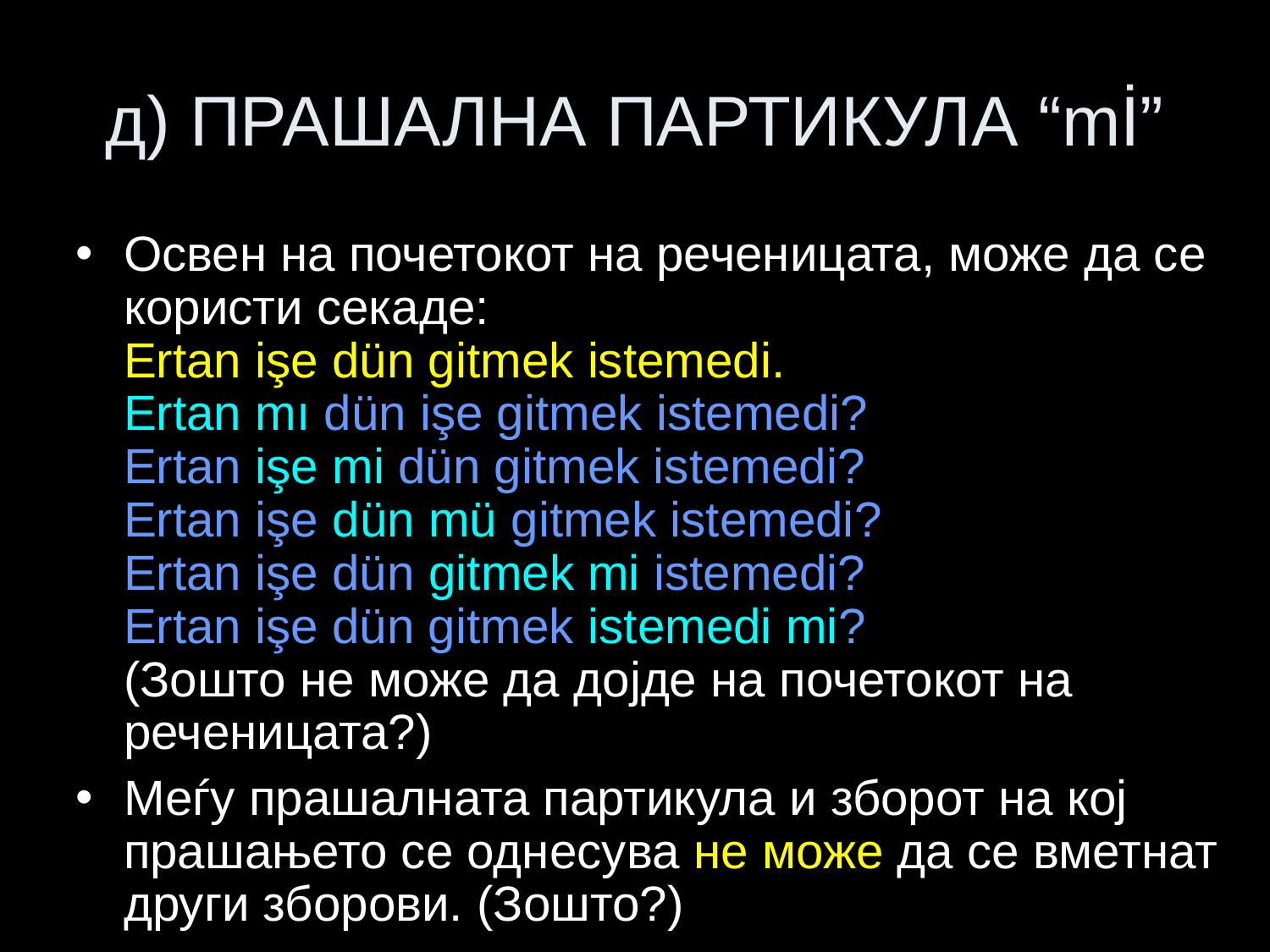

# д) ПРАШАЛНА ПАРТИКУЛА “mİ”
Освен на почетокот на реченицата, може да се користи секаде:
Ertan işe dün gitmek istemedi.
Ertan mı dün işe gitmek istemedi?
Ertan işe mi dün gitmek istemedi?
Ertan işe dün mü gitmek istemedi?
Ertan işe dün gitmek mi istemedi?
Ertan işe dün gitmek istemedi mi?
(Зошто не може да дојде на почетокот на реченицата?)
Меѓу прашалната партикула и зборот на кој прашањето се однесува не може да се вметнат други зборови. (Зошто?)